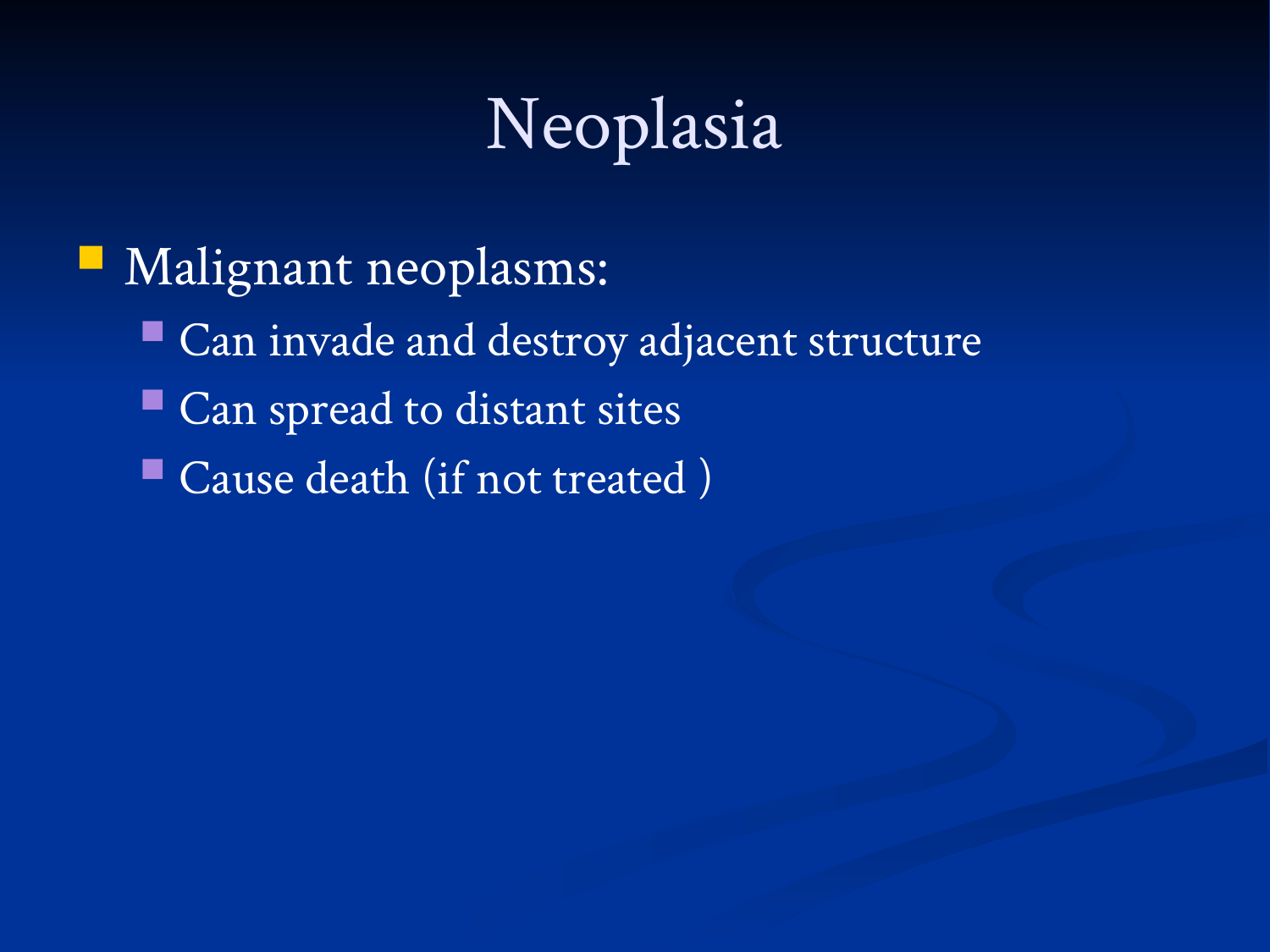

# Neoplasia
Malignant neoplasms:
Can invade and destroy adjacent structure
Can spread to distant sites
Cause death (if not treated )